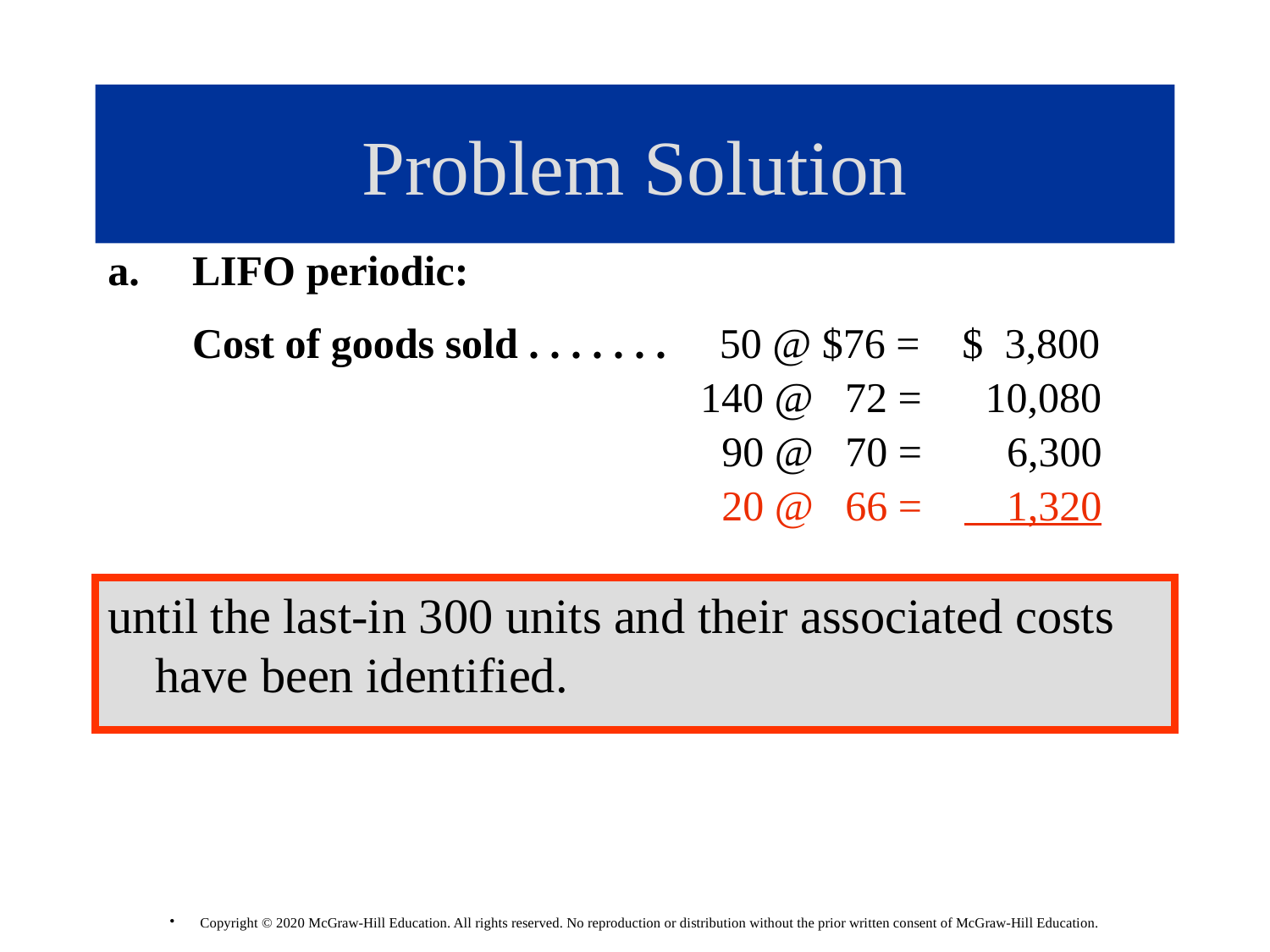

# Problem Solution
LIFO periodic:

        Cost of goods sold . . . . . . .     50 @ $76 =    $  3,800
                                                        140 @   72 =      10,080
                                                          90 @   70 =        6,300
                                                          20 @   66 =        1,320

until the last-in 300 units and their associated costs have been identified.